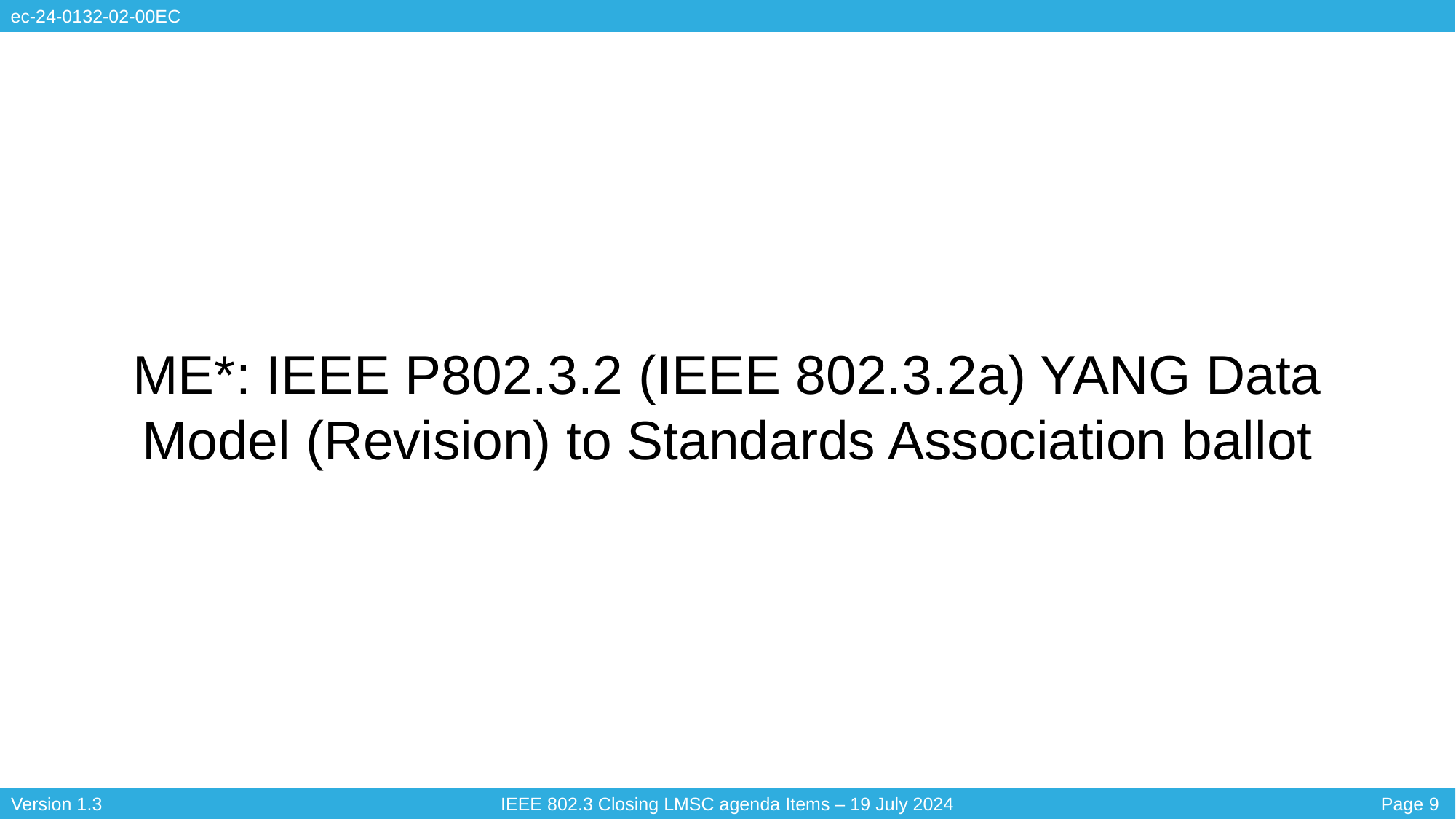

# ME*: IEEE P802.3.2 (IEEE 802.3.2a) YANG Data Model (Revision) to Standards Association ballot